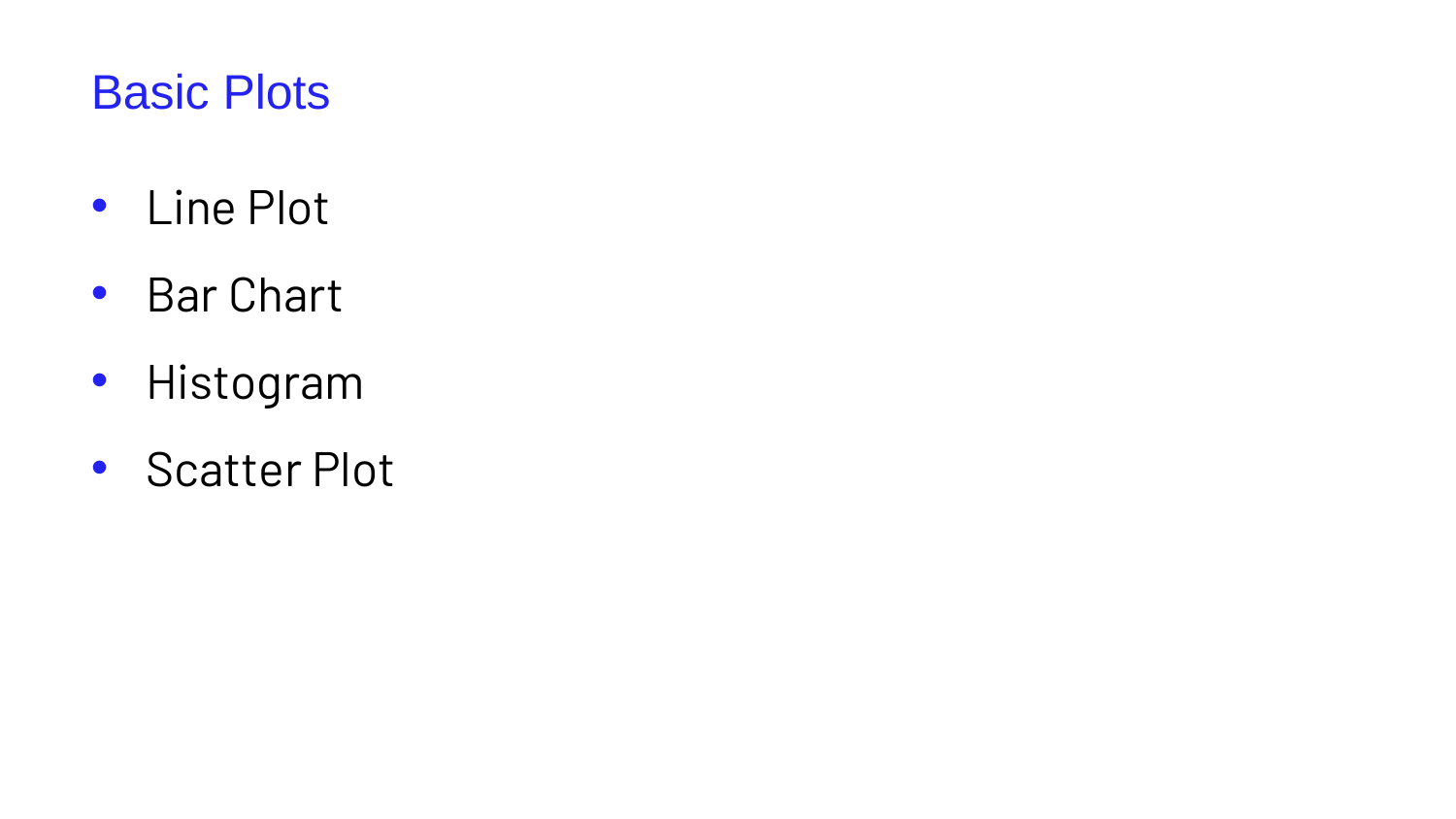

Basic Plots
Line Plot
Bar Chart
Histogram
Scatter Plot